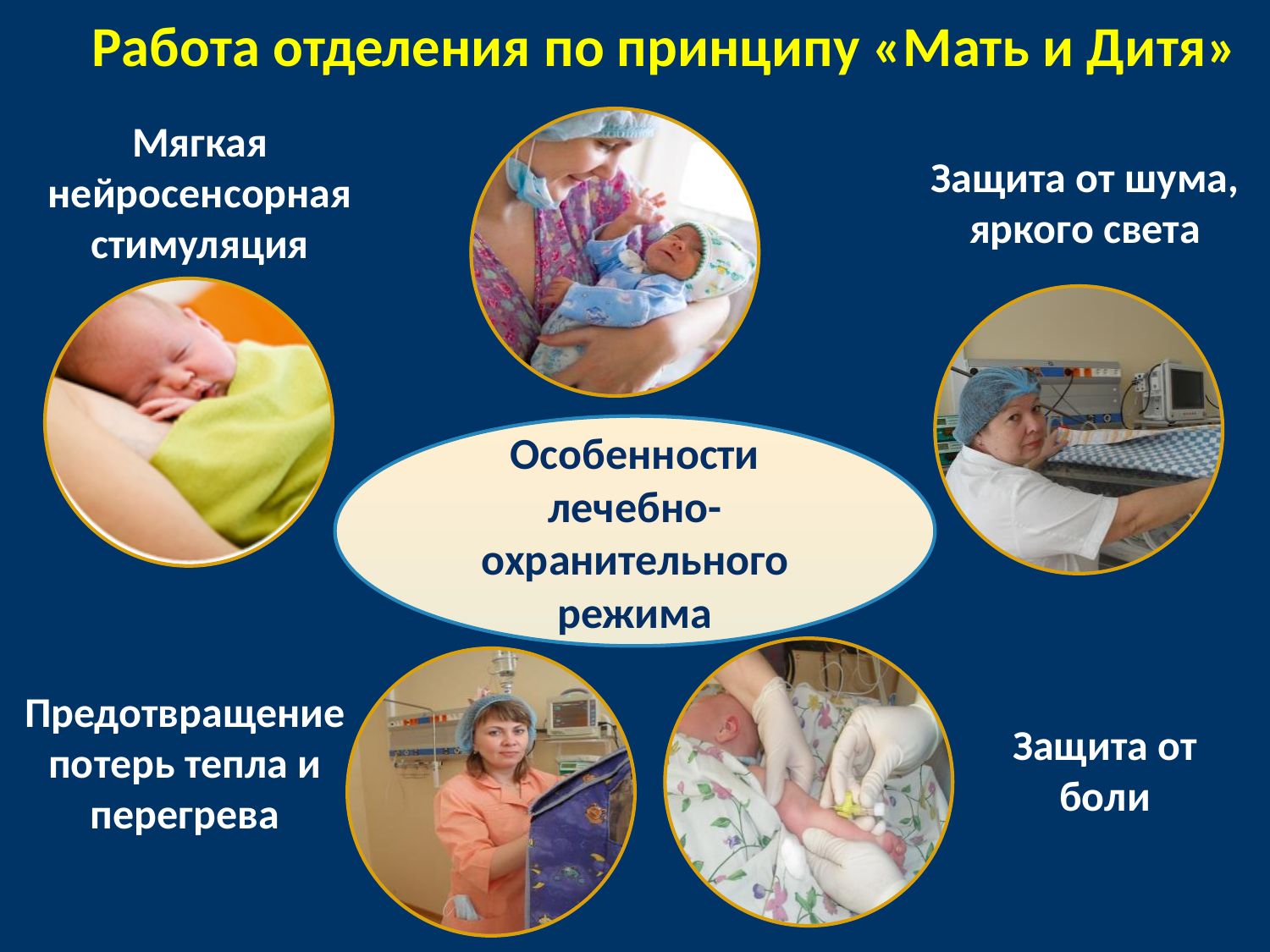

Работа отделения по принципу «Мать и Дитя»
Мягкая нейросенсорная стимуляция
Защита от шума, яркого света
Особенности лечебно-охранительного режима
Предотвращение потерь тепла и перегрева
Защита от боли